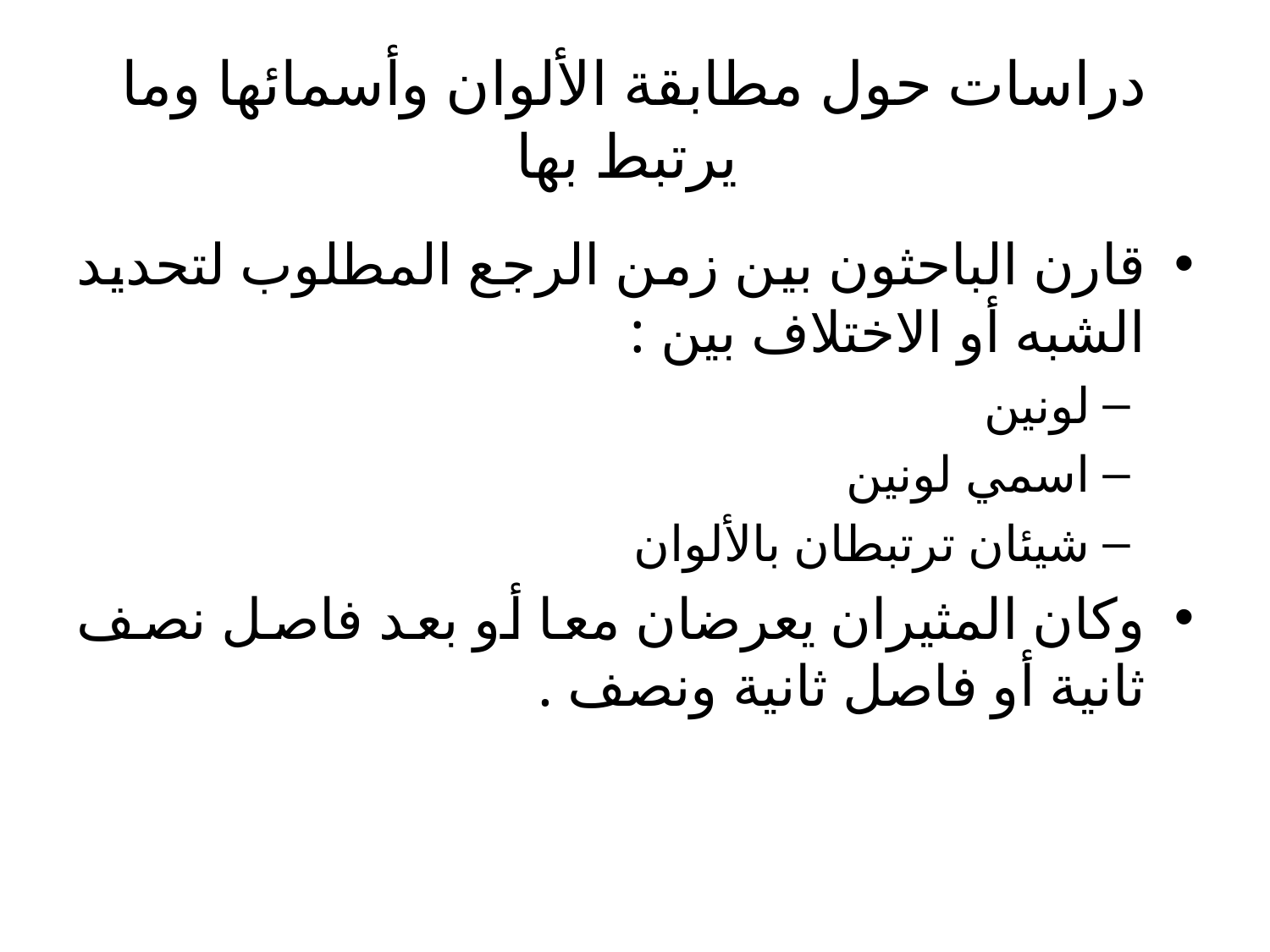

# دراسات حول مطابقة الألوان وأسمائها وما يرتبط بها
قارن الباحثون بين زمن الرجع المطلوب لتحديد الشبه أو الاختلاف بين :
لونين
اسمي لونين
شيئان ترتبطان بالألوان
وكان المثيران يعرضان معا أو بعد فاصل نصف ثانية أو فاصل ثانية ونصف .